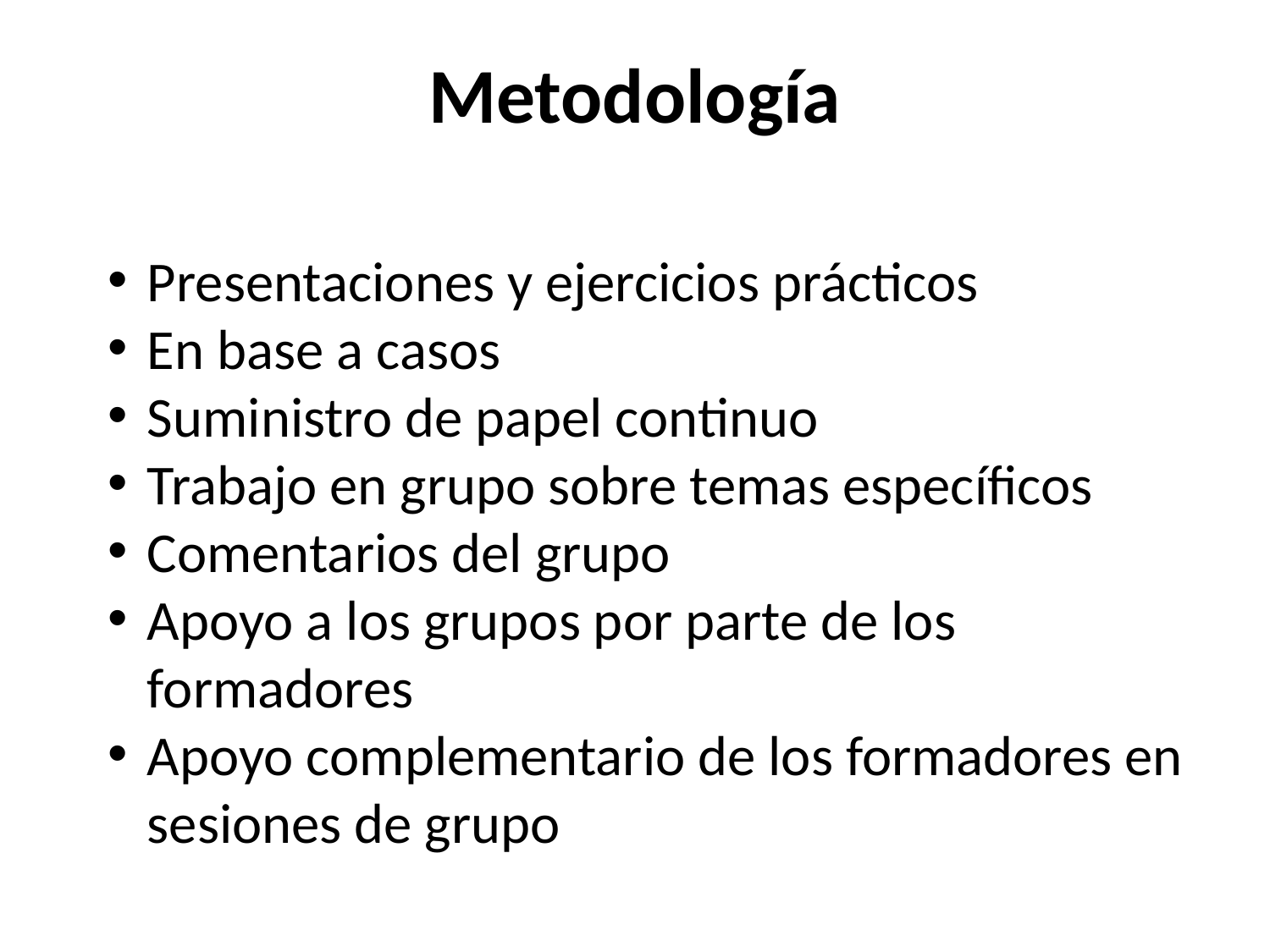

# Metodología

Presentaciones y ejercicios prácticos
En base a casos
Suministro de papel continuo
Trabajo en grupo sobre temas específicos
Comentarios del grupo
Apoyo a los grupos por parte de los formadores
Apoyo complementario de los formadores en sesiones de grupo